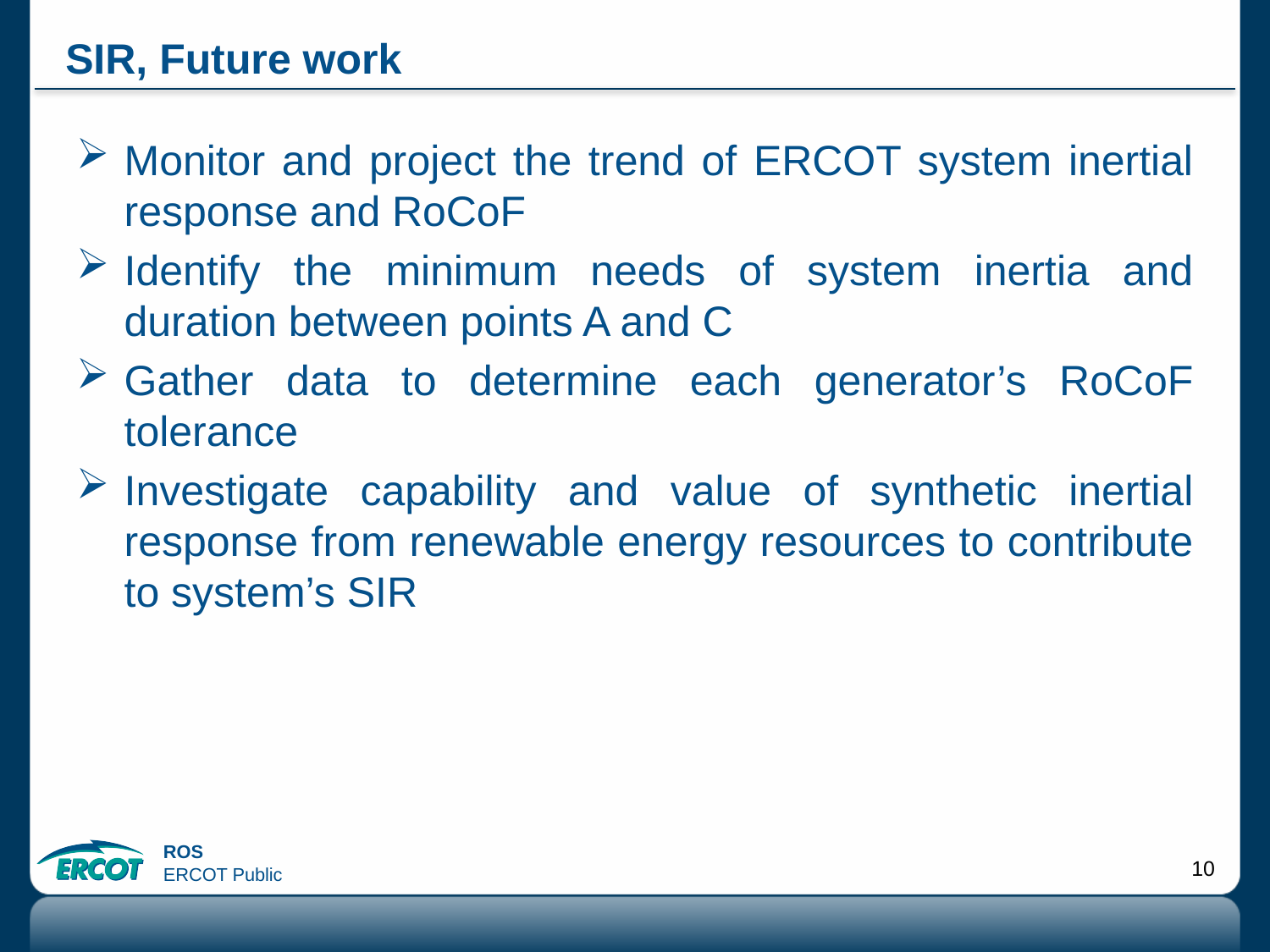

# SIR, Future work
Monitor and project the trend of ERCOT system inertial response and RoCoF
Identify the minimum needs of system inertia and duration between points A and C
Gather data to determine each generator’s RoCoF tolerance
Investigate capability and value of synthetic inertial response from renewable energy resources to contribute to system’s SIR